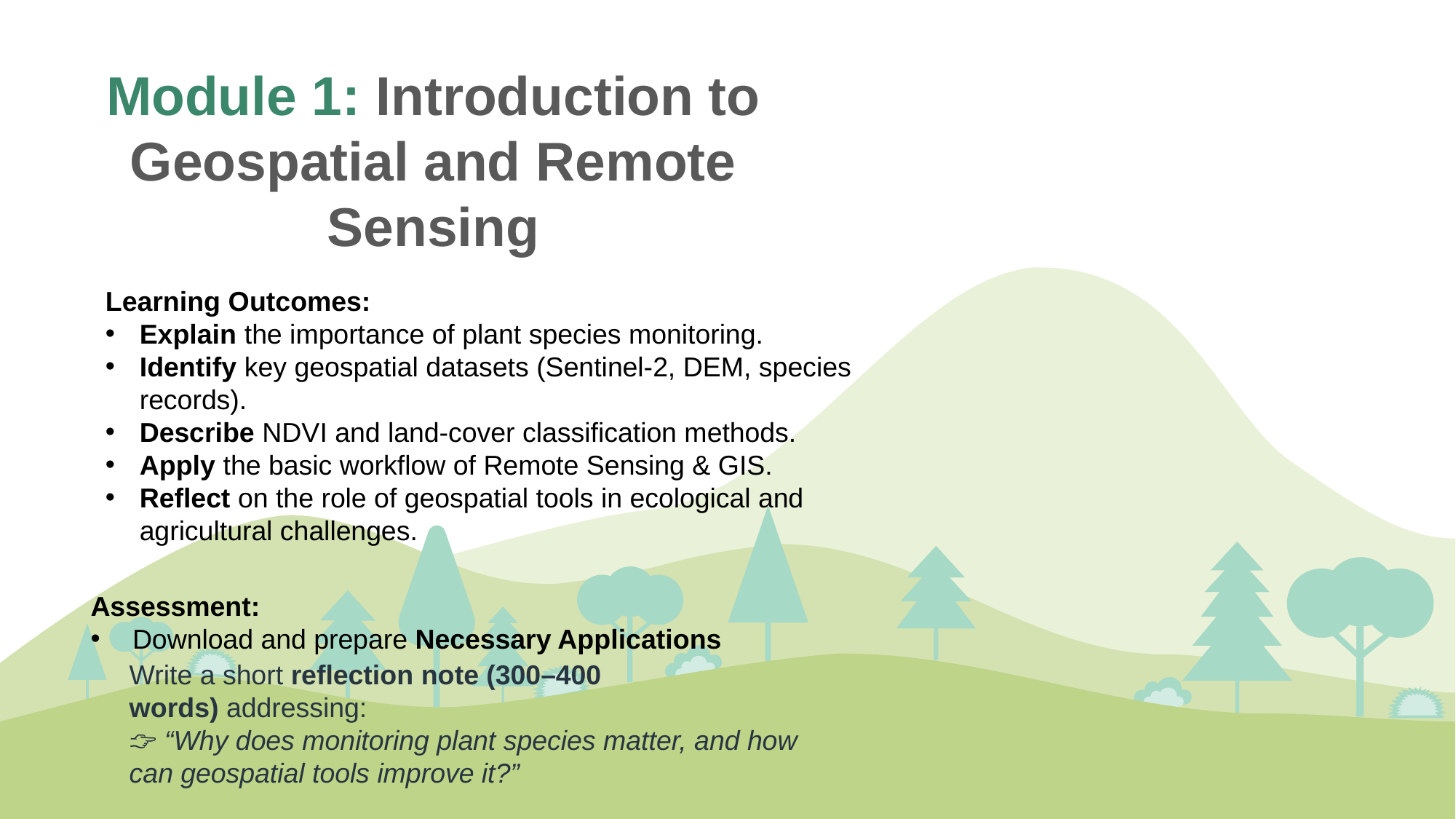

Module 1: Introduction to Geospatial and Remote Sensing

Learning Outcomes:
Explain the importance of plant species monitoring.
Identify key geospatial datasets (Sentinel-2, DEM, species records).
Describe NDVI and land-cover classification methods.
Apply the basic workflow of Remote Sensing & GIS.
Reflect on the role of geospatial tools in ecological and agricultural challenges.

Assessment:
 Download and prepare Necessary Applications

Write a short reflection note (300–400 words) addressing:
👉 “Why does monitoring plant species matter, and how can geospatial tools improve it?”